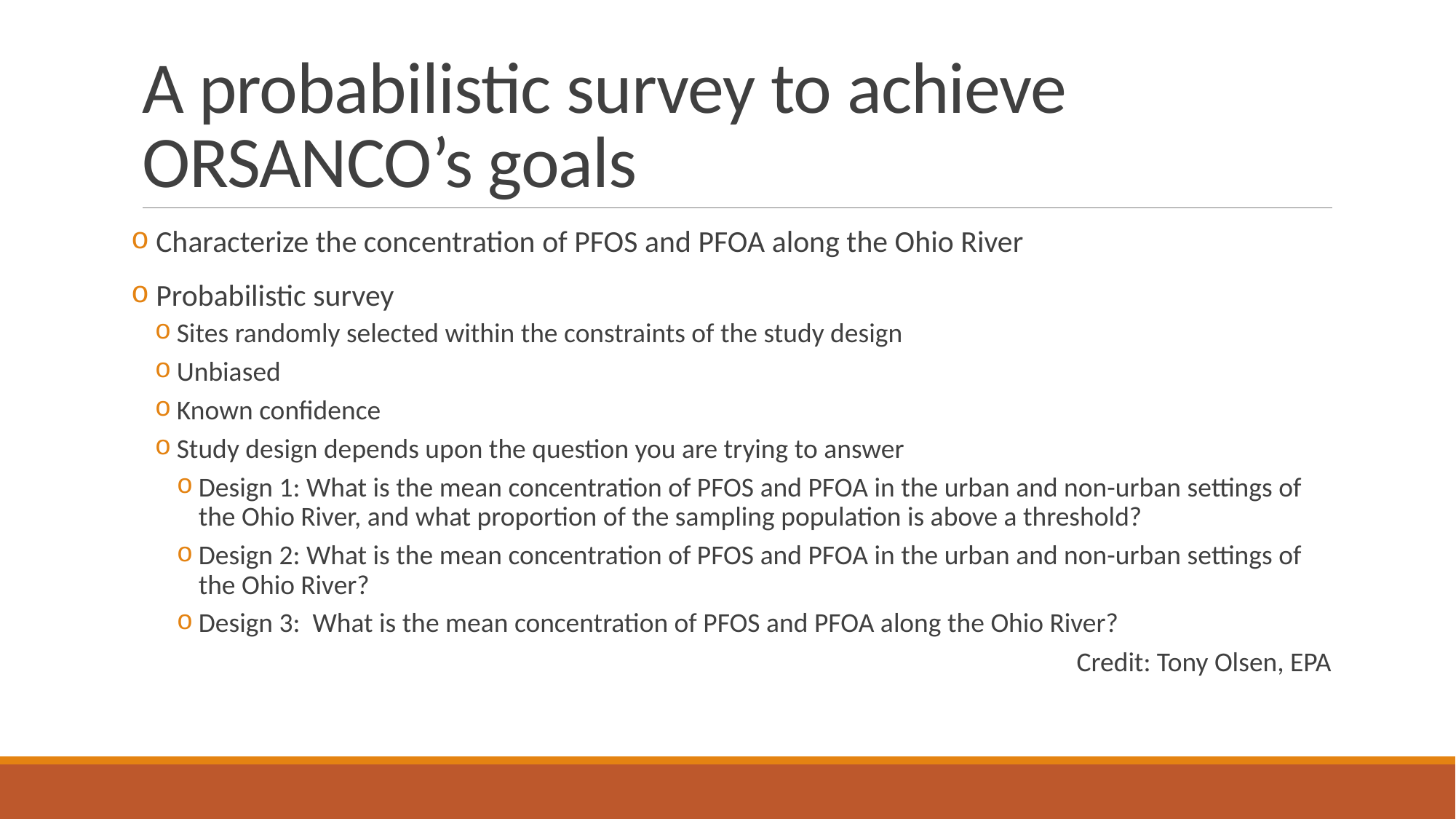

# A probabilistic survey to achieve ORSANCO’s goals
 Characterize the concentration of PFOS and PFOA along the Ohio River
 Probabilistic survey
Sites randomly selected within the constraints of the study design
Unbiased
Known confidence
Study design depends upon the question you are trying to answer
Design 1: What is the mean concentration of PFOS and PFOA in the urban and non-urban settings of the Ohio River, and what proportion of the sampling population is above a threshold?
Design 2: What is the mean concentration of PFOS and PFOA in the urban and non-urban settings of the Ohio River?
Design 3:  What is the mean concentration of PFOS and PFOA along the Ohio River?
Credit: Tony Olsen, EPA